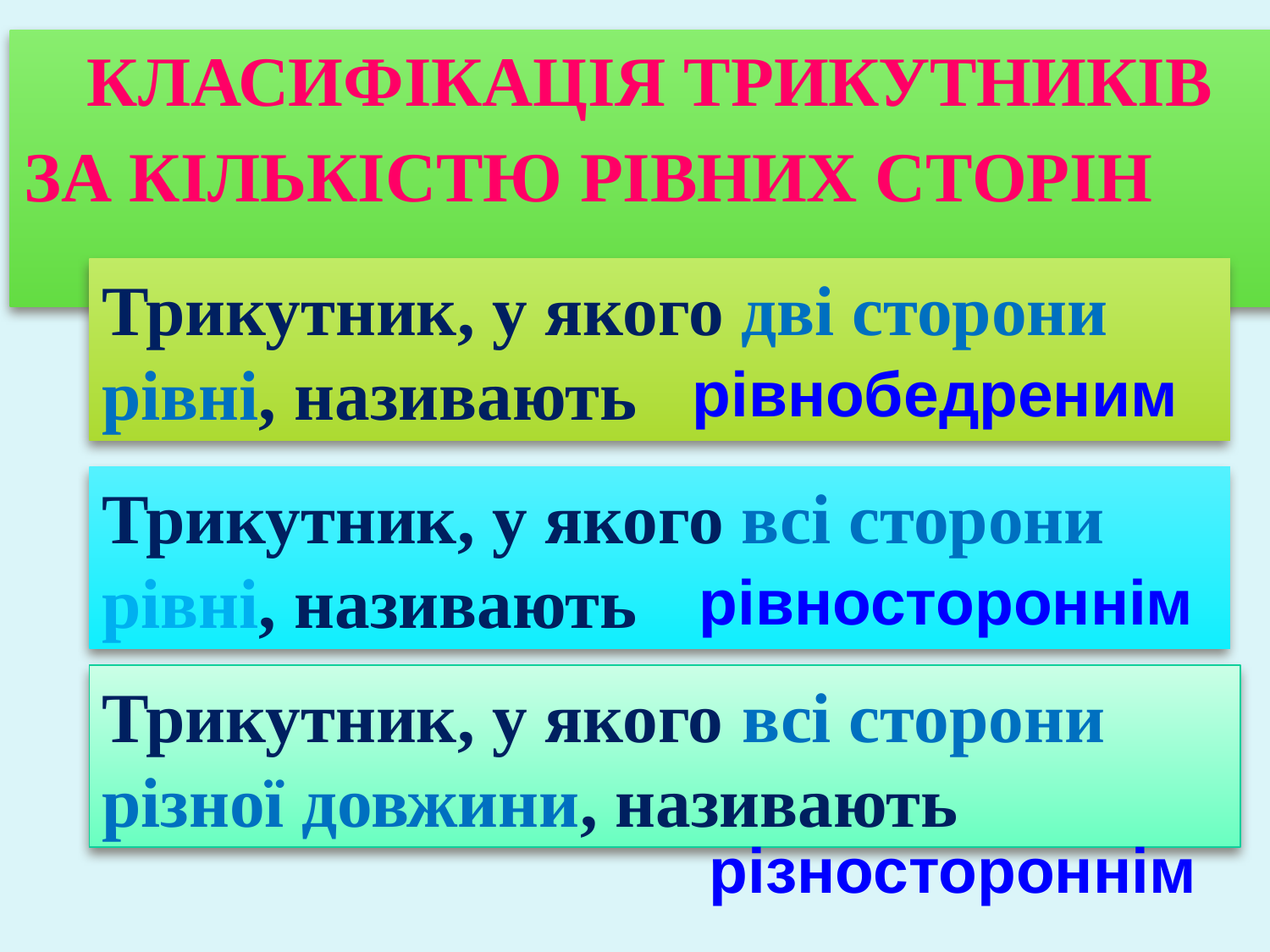

Класифікація трикутників
За кількістю рівних сторін
Трикутник, у якого дві сторони рівні, називають
рівнобедреним
Трикутник, у якого всі сторони рівні, називають
рівностороннім
Трикутник, у якого всі сторони різної довжини, називають
різностороннім